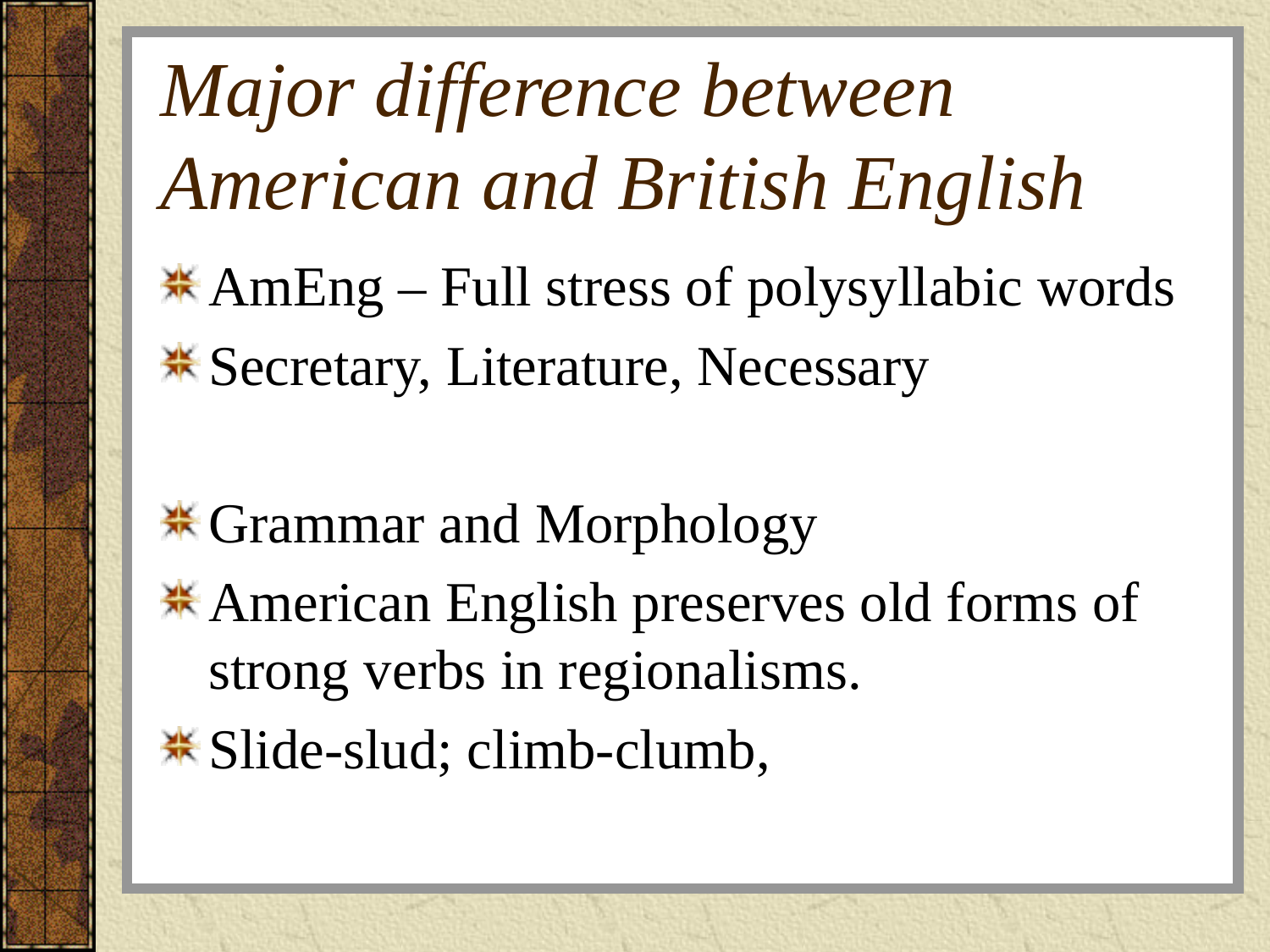

# Major difference between American and British English
AmEng – Full stress of polysyllabic words
Secretary, Literature, Necessary

Grammar and Morphology
American English preserves old forms of strong verbs in regionalisms.
Slide-slud; climb-clumb,